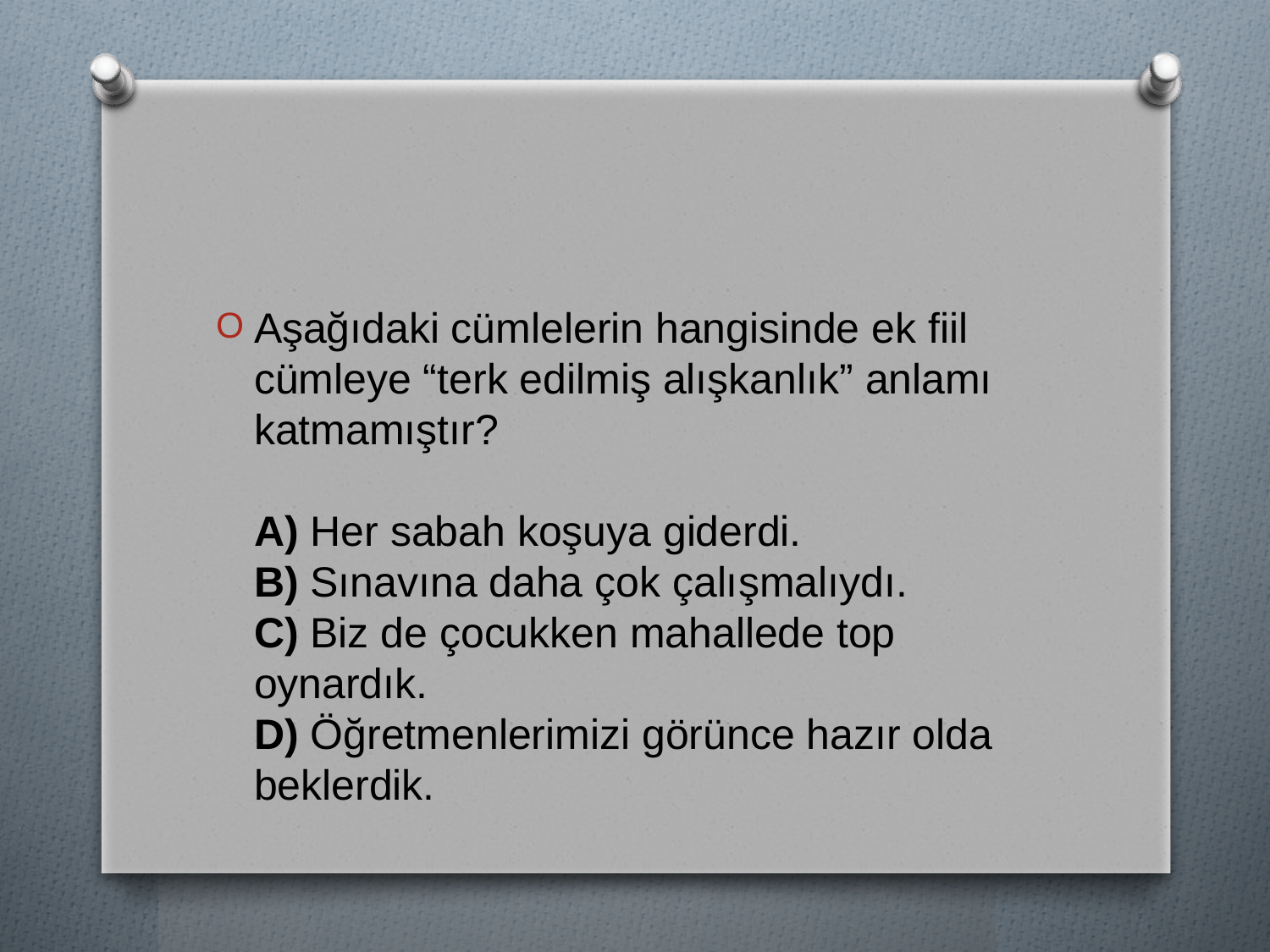

#
Aşağıdaki cümlelerin hangisinde ek fiil cümleye “terk edilmiş alışkanlık” anlamı katmamıştır? 
A) Her sabah koşuya giderdi. 
B) Sınavına daha çok çalışmalıydı.  
C) Biz de çocukken mahallede top oynardık. 
D) Öğretmenlerimizi görünce hazır olda beklerdik.